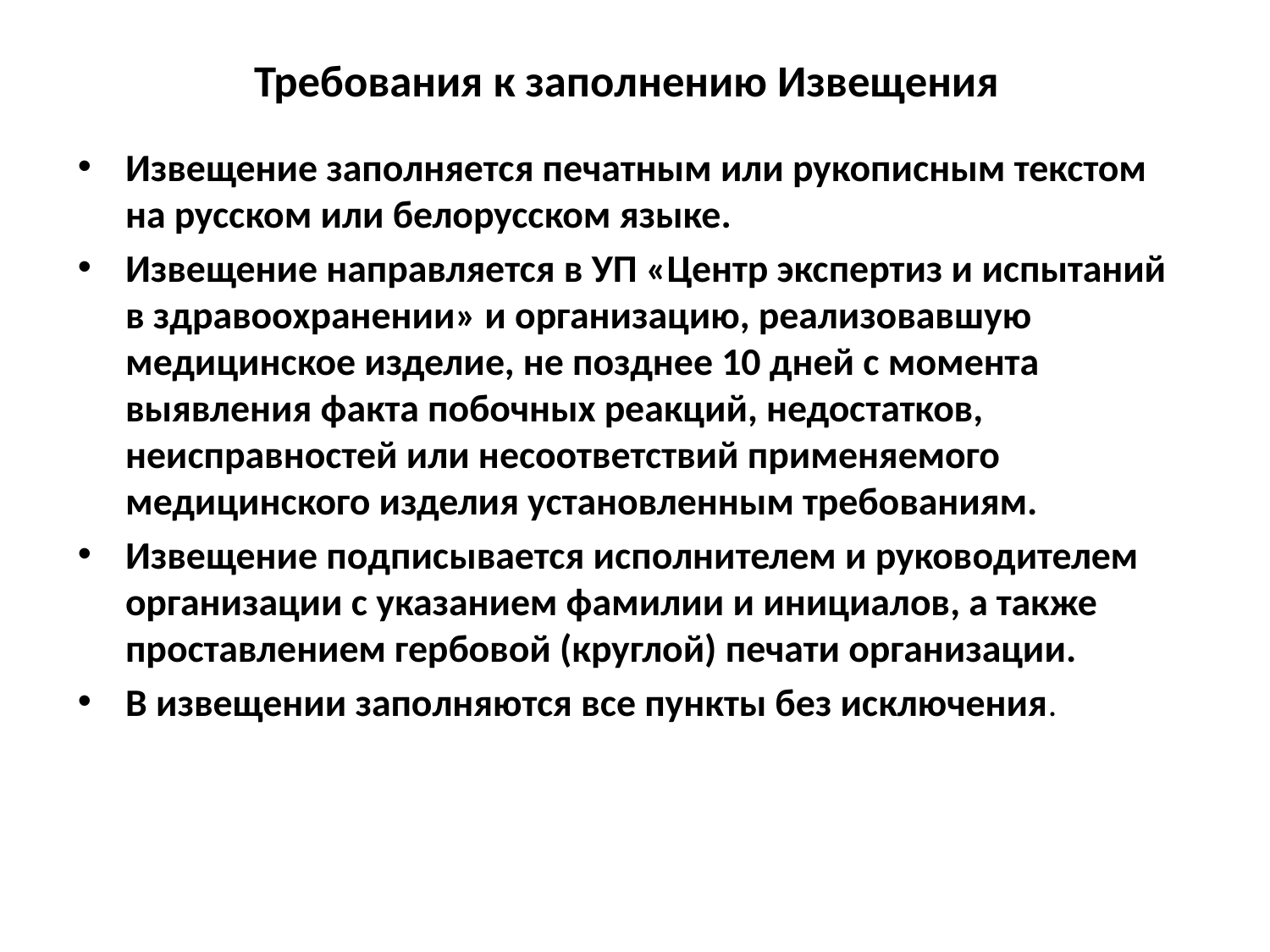

# Требования к заполнению Извещения
Извещение заполняется печатным или рукописным текстом на русском или белорусском языке.
Извещение направляется в УП «Центр экспертиз и испытаний в здравоохранении» и организацию, реализовавшую медицинское изделие, не позднее 10 дней с момента выявления факта побочных реакций, недостатков, неисправностей или несоответствий применяемого медицинского изделия установленным требованиям.
Извещение подписывается исполнителем и руководителем организации с указанием фамилии и инициалов, а также проставлением гербовой (круглой) печати организации.
В извещении заполняются все пункты без исключения.